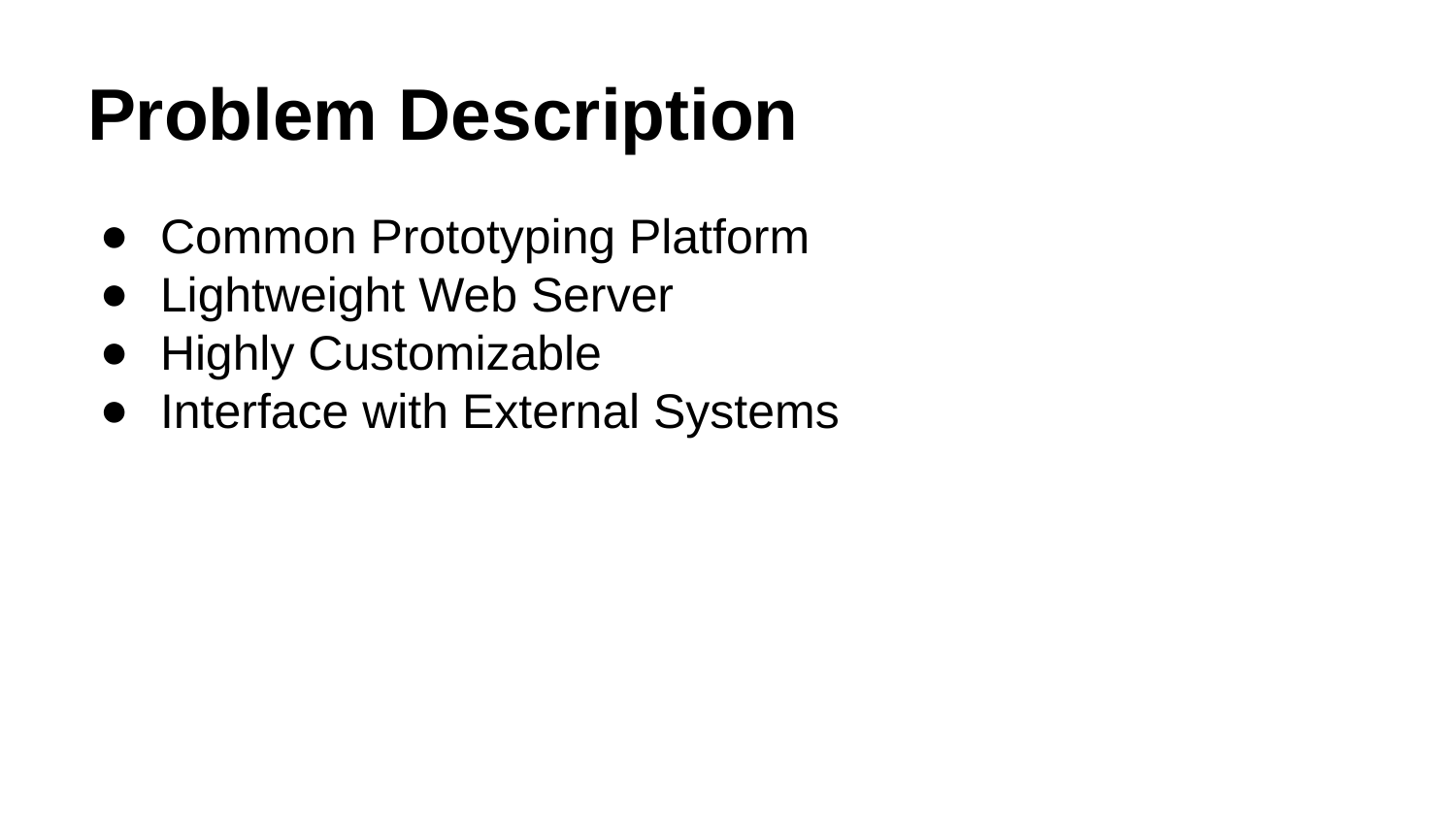

# Problem Description
Common Prototyping Platform
Lightweight Web Server
Highly Customizable
Interface with External Systems